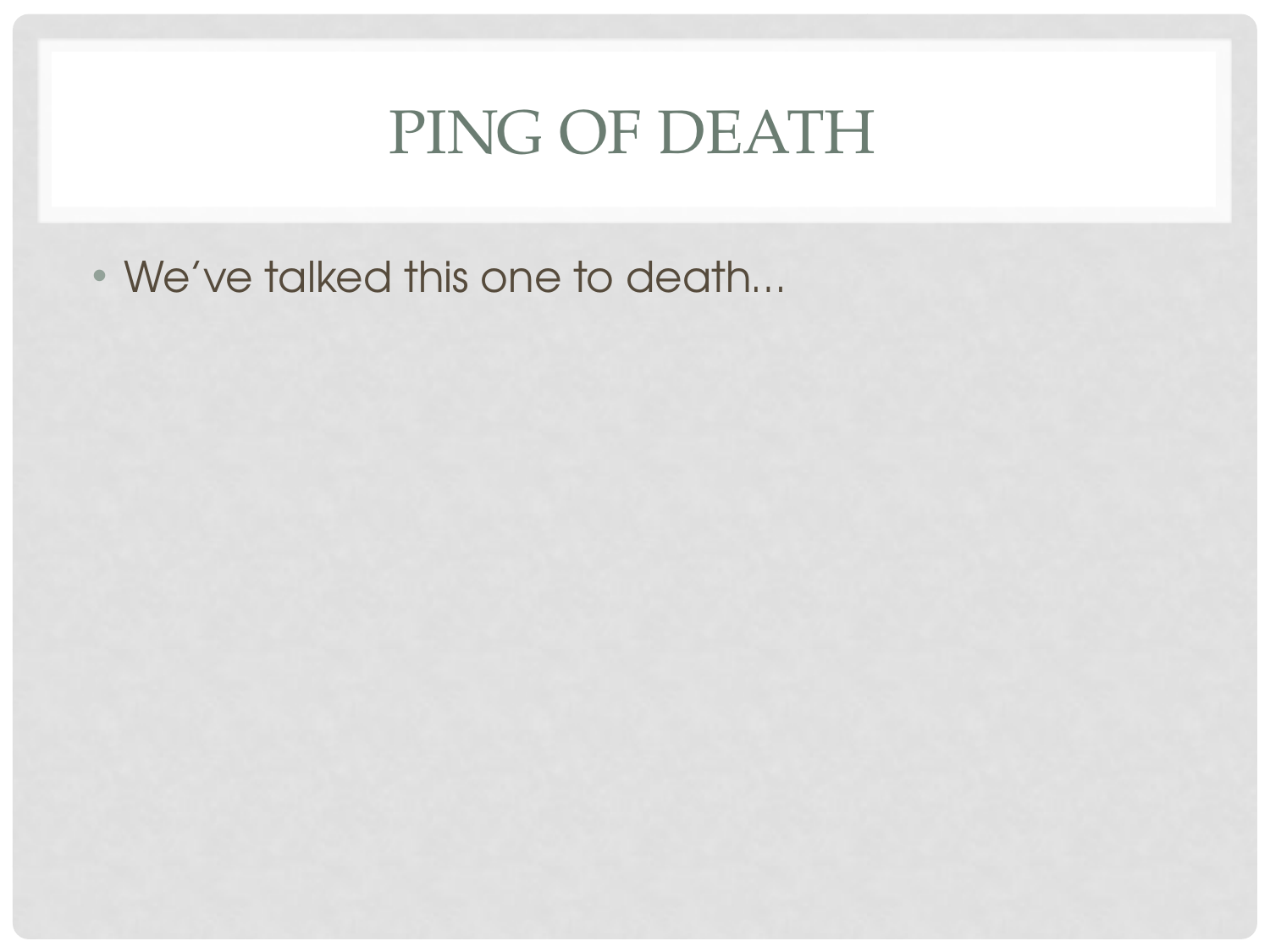

# Ping of death
We’ve talked this one to death…